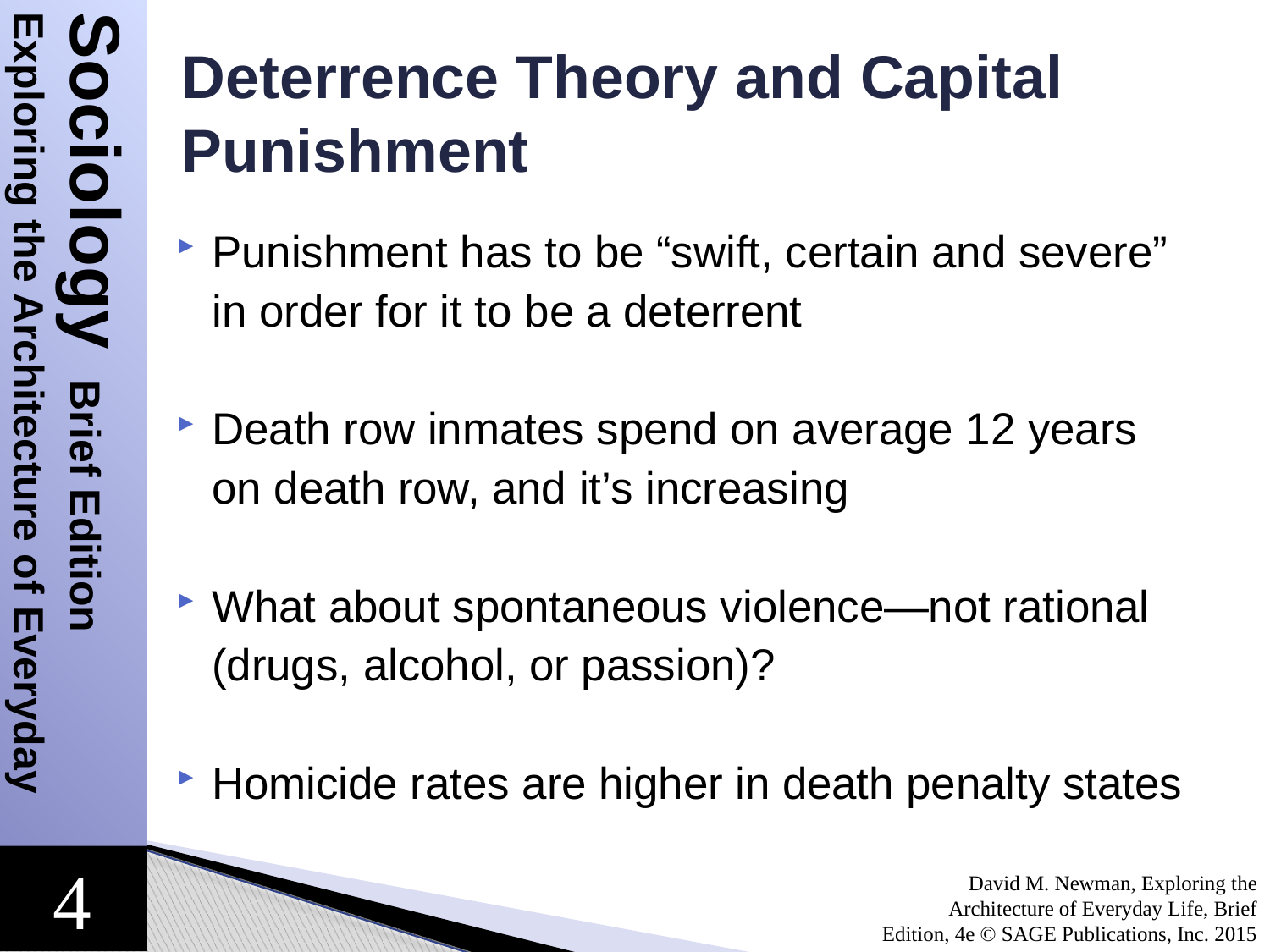

# Deterrence Theory and Capital Punishment
Punishment has to be “swift, certain and severe” in order for it to be a deterrent

Death row inmates spend on average 12 years on death row, and it’s increasing

What about spontaneous violence—not rational (drugs, alcohol, or passion)?

Homicide rates are higher in death penalty states

David M. Newman, Exploring the Architecture of Everyday Life, Brief Edition, 4e © SAGE Publications, Inc. 2015